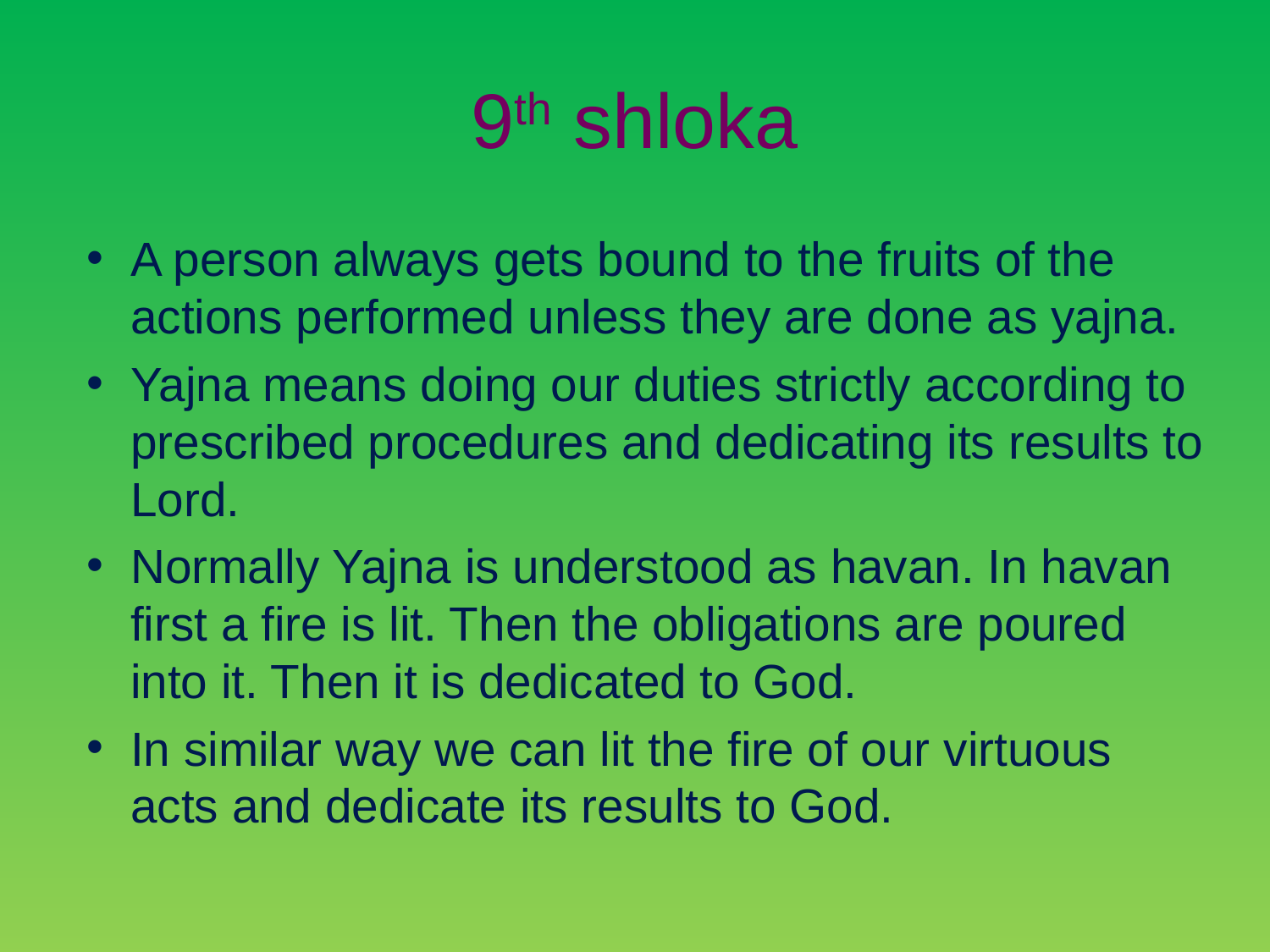

# 9th shloka
A person always gets bound to the fruits of the actions performed unless they are done as yajna.
Yajna means doing our duties strictly according to prescribed procedures and dedicating its results to Lord.
Normally Yajna is understood as havan. In havan first a fire is lit. Then the obligations are poured into it. Then it is dedicated to God.
In similar way we can lit the fire of our virtuous acts and dedicate its results to God.